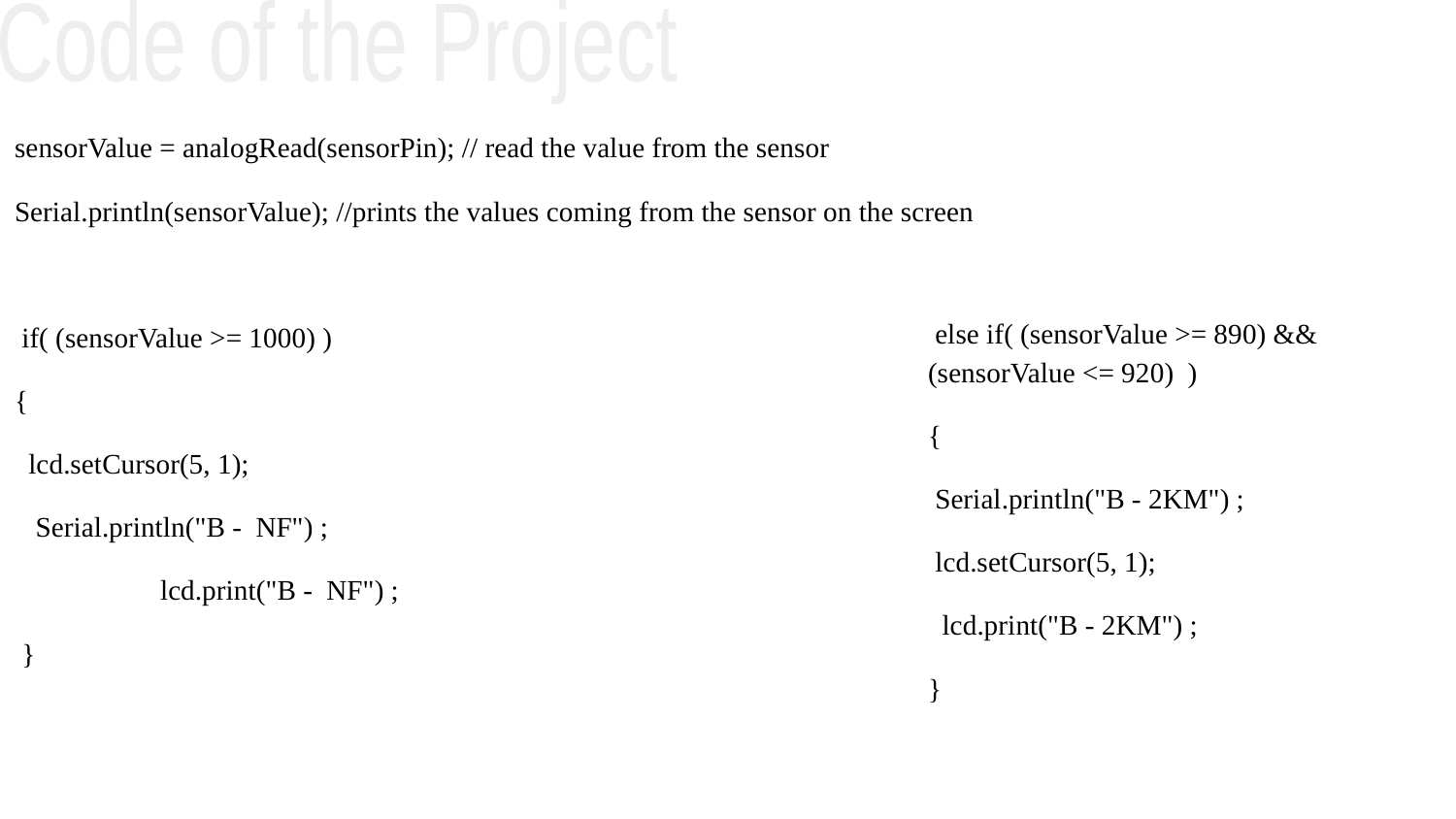

Code of the Project
sensorValue = analogRead(sensorPin); // read the value from the sensor
Serial.println(sensorValue); //prints the values coming from the sensor on the screen

 if( (sensorValue >= 1000) )
{
  lcd.setCursor(5, 1);
   Serial.println("B -  NF") ;
	lcd.print("B -  NF") ;
 }

 else if( (sensorValue >= 890) && (sensorValue <= 920)  )
{
 Serial.println("B - 2KM") ;
 lcd.setCursor(5, 1);
  lcd.print("B - 2KM") ;
}